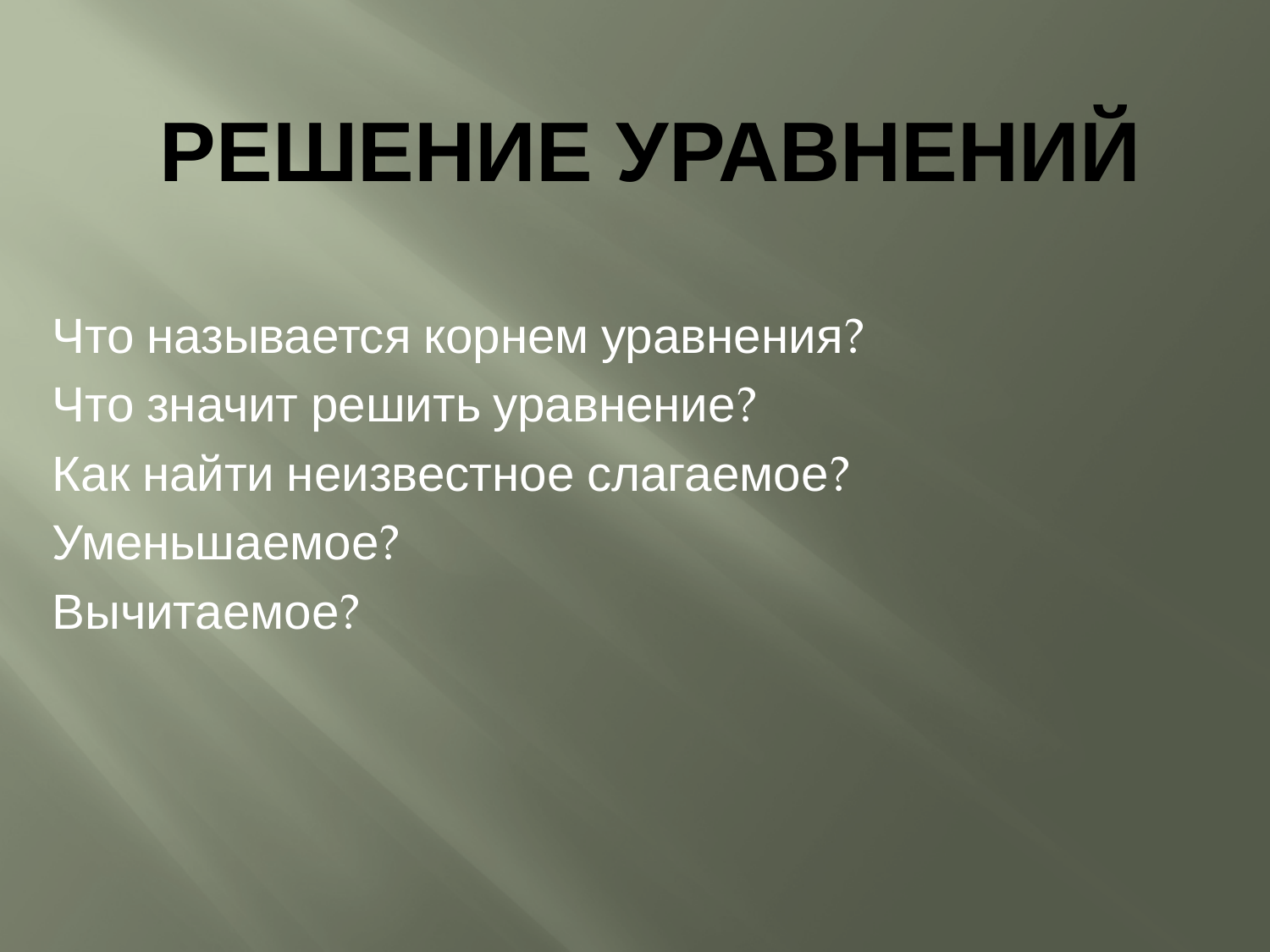

# Решение уравнений
Что называется корнем уравнения?
Что значит решить уравнение?
Как найти неизвестное слагаемое?
Уменьшаемое?
Вычитаемое?